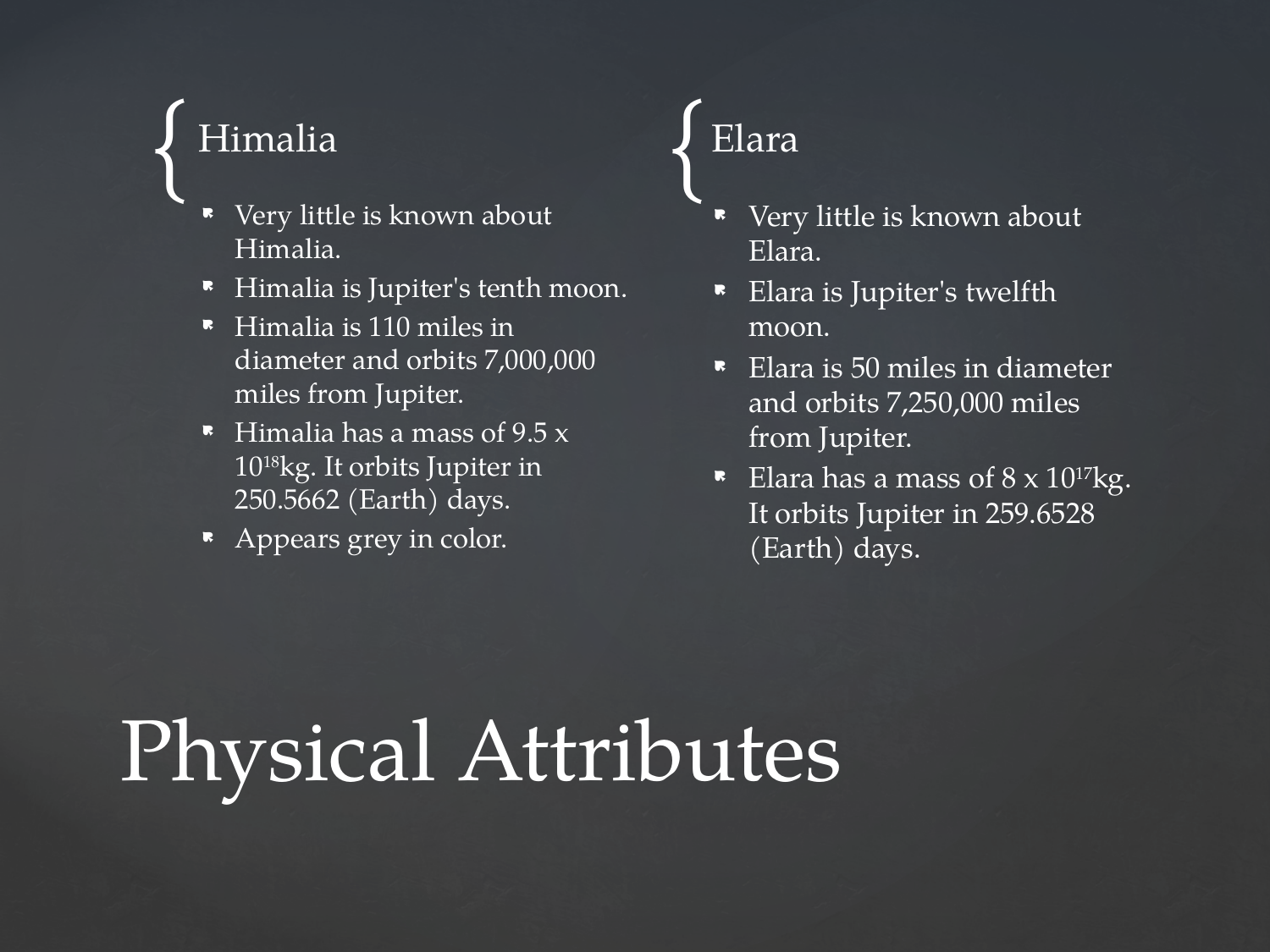

Himalia
Elara
Very little is known about Himalia.
Himalia is Jupiter's tenth moon.
Himalia is 110 miles in diameter and orbits 7,000,000 miles from Jupiter.
Himalia has a mass of 9.5 x 1018kg. It orbits Jupiter in 250.5662 (Earth) days.
Appears grey in color.
Very little is known about Elara.
Elara is Jupiter's twelfth moon.
Elara is 50 miles in diameter and orbits 7,250,000 miles from Jupiter.
Elara has a mass of 8 x 1017kg. It orbits Jupiter in 259.6528 (Earth) days.
# Physical Attributes